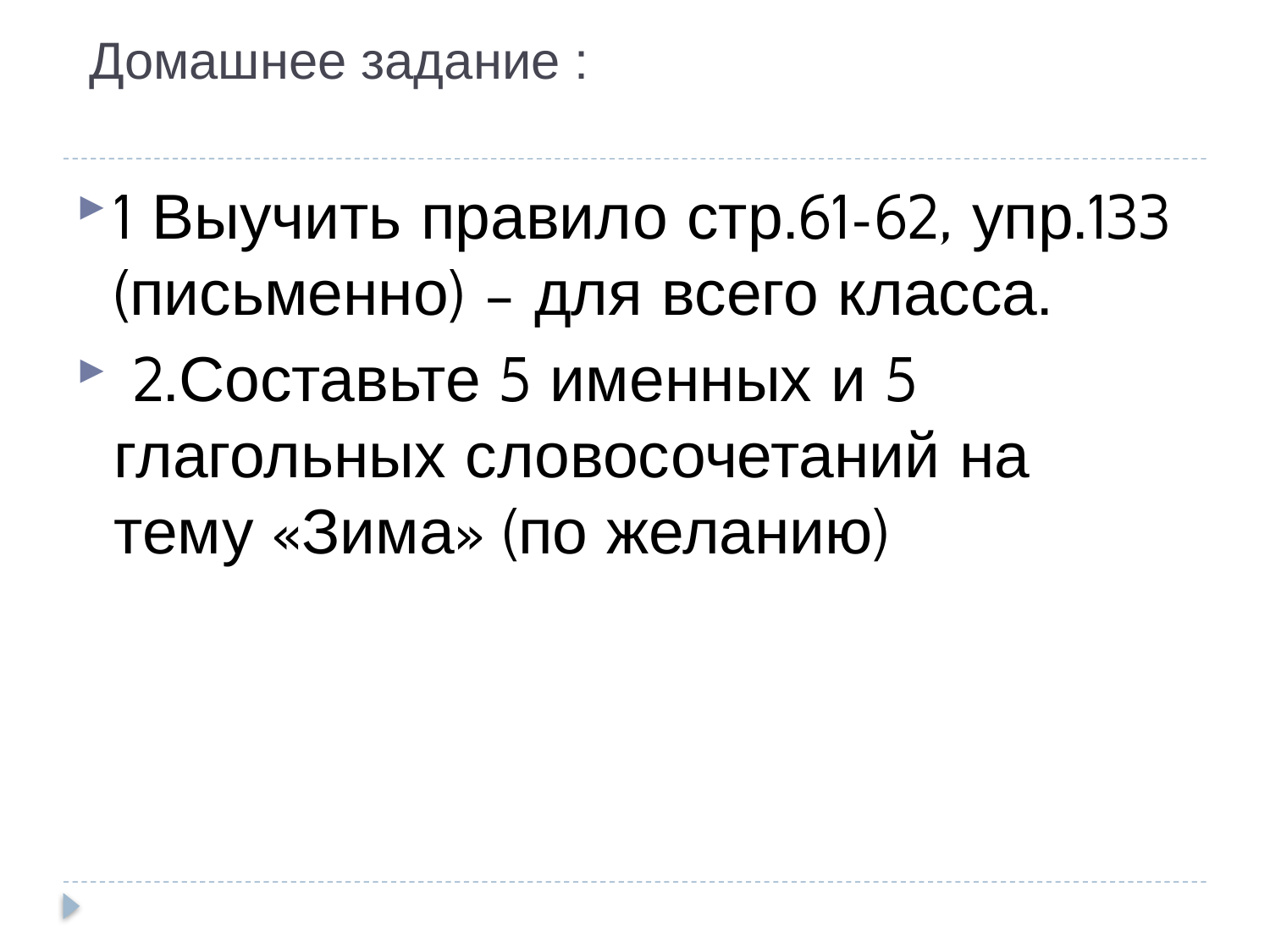

# Домашнее задание :
1 Выучить правило стр.61-62, упр.133 (письменно) – для всего класса.
 2.Составьте 5 именных и 5 глагольных словосочетаний на  тему «Зима» (по желанию)